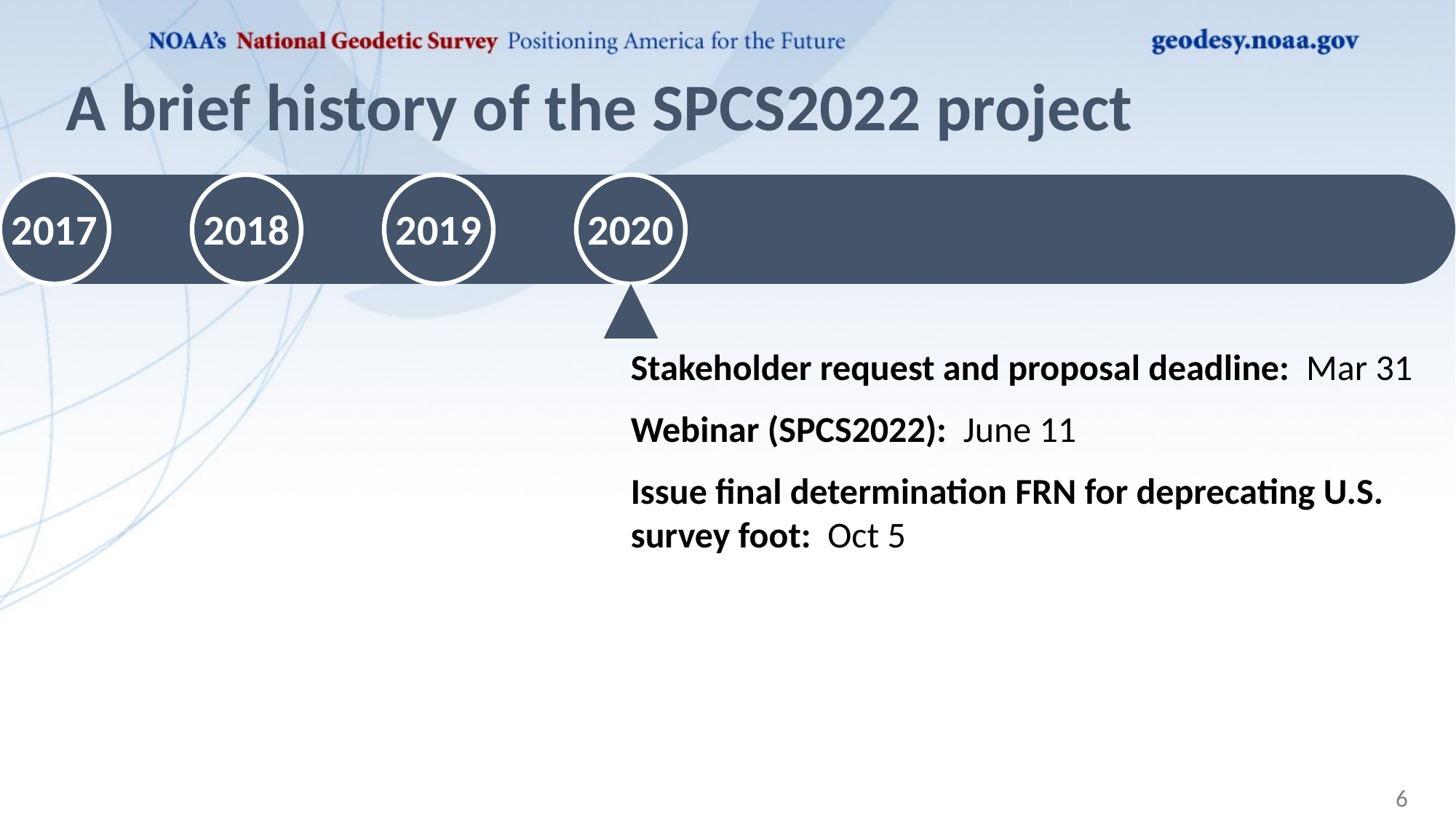

# A brief history of the SPCS2022 project

2017

2018

2019

2020

Stakeholder request and proposal deadline:  Mar 31
Webinar (SPCS2022):  June 11
Issue final determination FRN for deprecating U.S. survey foot:  Oct 5
6